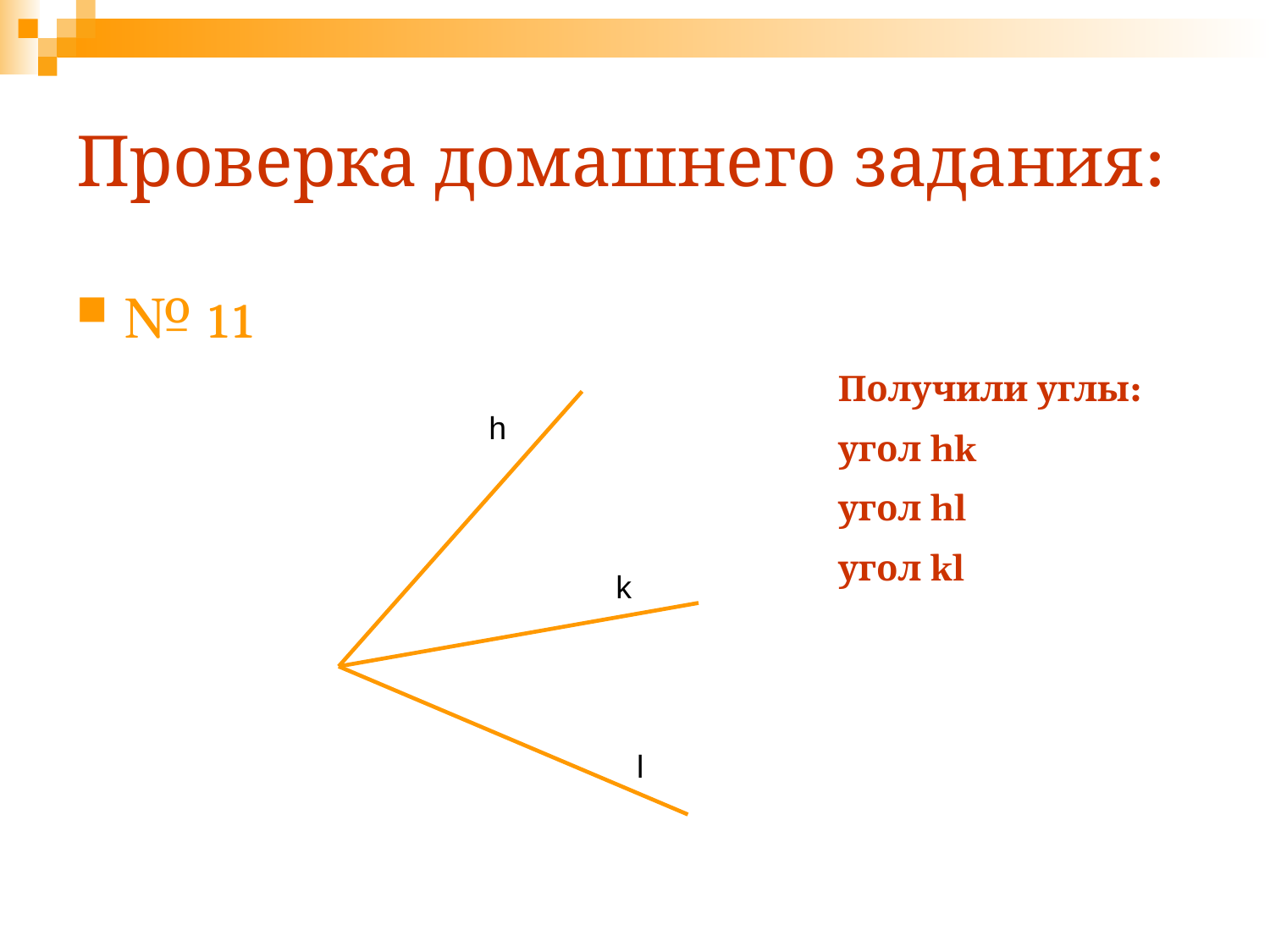

# Проверка домашнего задания:
№ 11

Получили углы:
угол hk
угол hl
угол kl

h
k

l